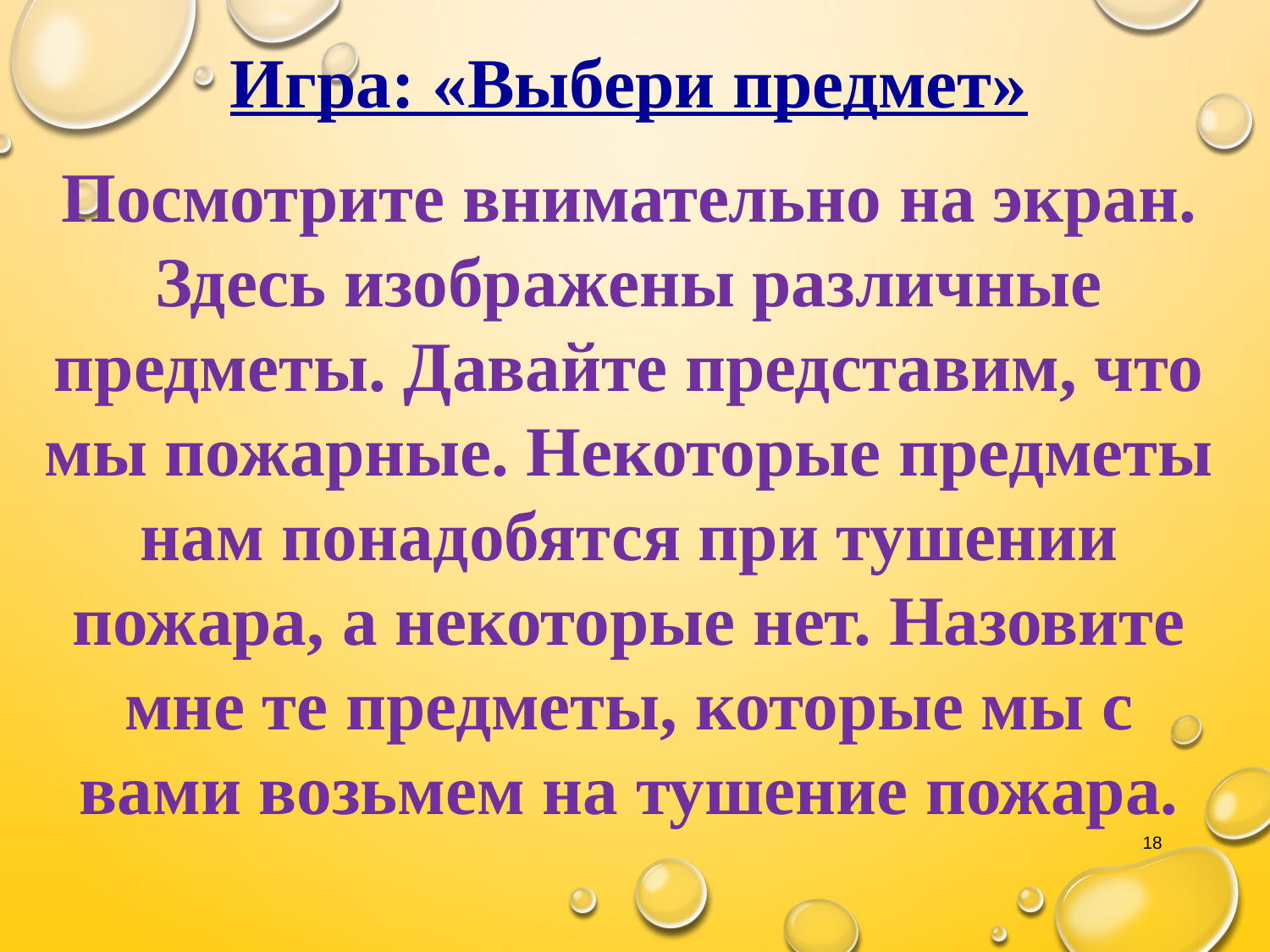

Игра: «Выбери предмет»

Посмотрите внимательно на экран. Здесь изображены различные предметы. Давайте представим, что мы пожарные. Некоторые предметы нам понадобятся при тушении пожара, а некоторые нет. Назовите мне те предметы, которые мы с вами возьмем на тушение пожара.
18